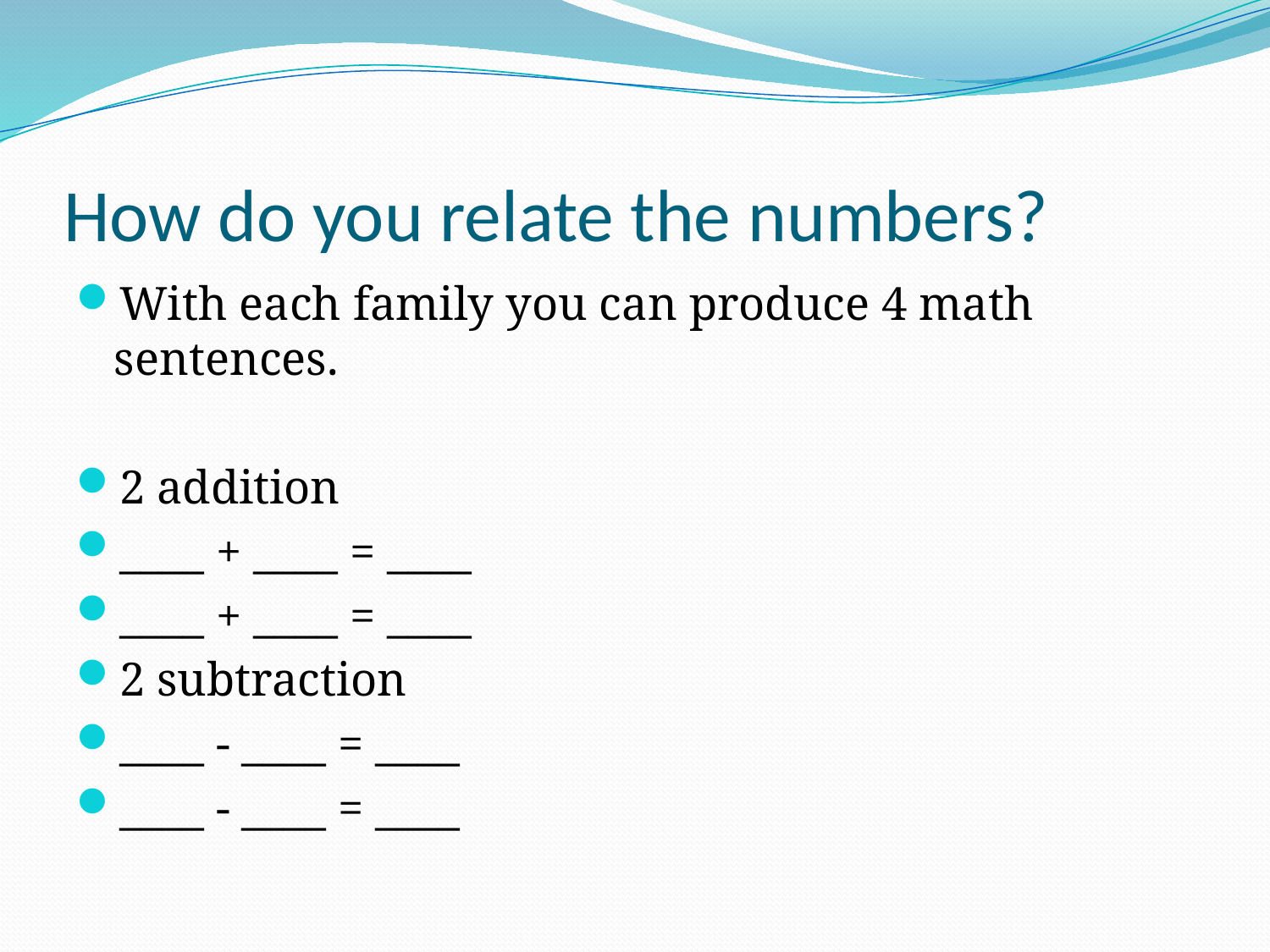

# How do you relate the numbers?
With each family you can produce 4 math sentences.

2 addition
____ + ____ = ____
____ + ____ = ____
2 subtraction
____ - ____ = ____
____ - ____ = ____